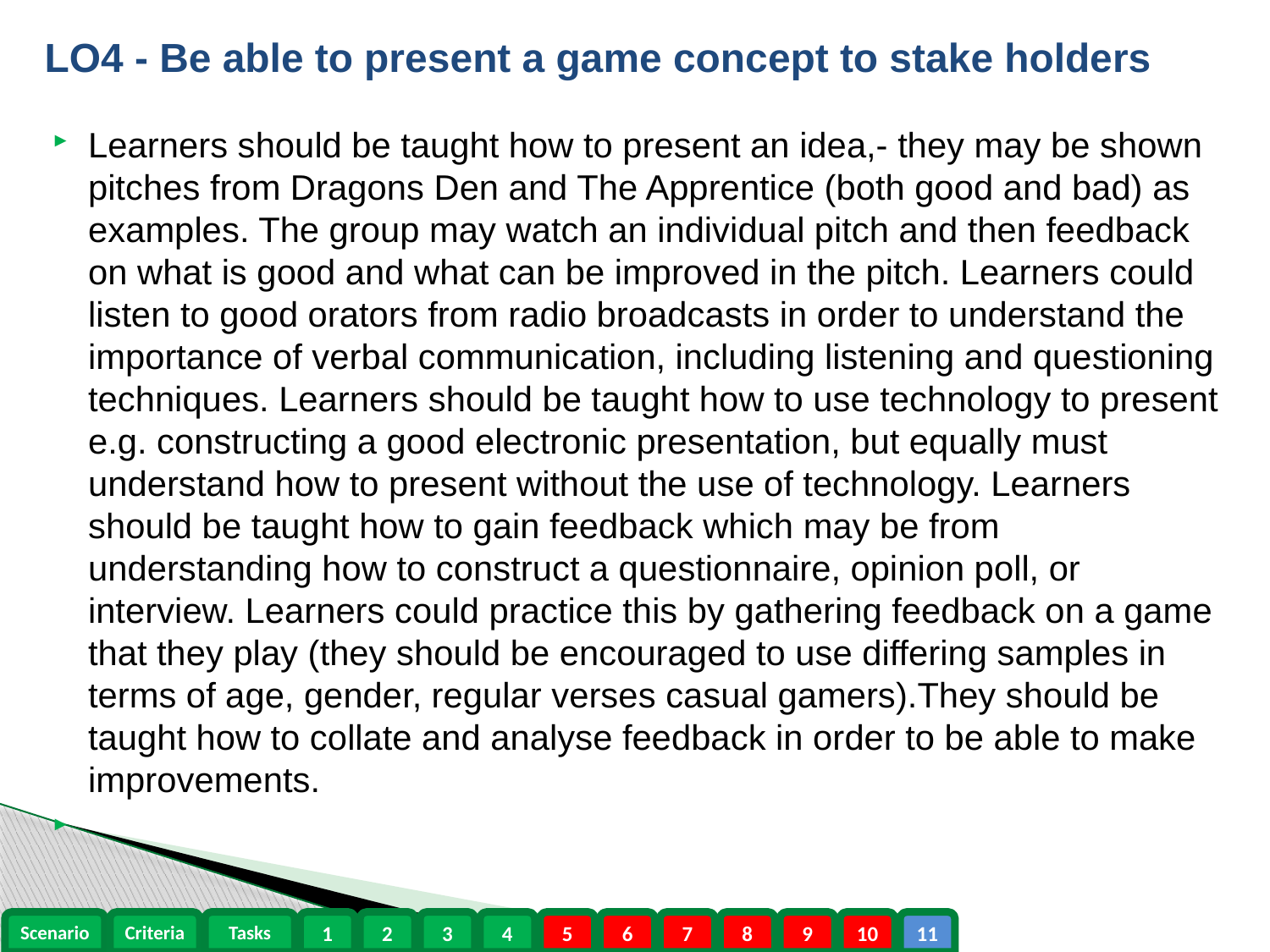

# LO4 - Be able to present a game concept to stake holders
Learners should be taught how to present an idea,- they may be shown pitches from Dragons Den and The Apprentice (both good and bad) as examples. The group may watch an individual pitch and then feedback on what is good and what can be improved in the pitch. Learners could listen to good orators from radio broadcasts in order to understand the importance of verbal communication, including listening and questioning techniques. Learners should be taught how to use technology to present e.g. constructing a good electronic presentation, but equally must understand how to present without the use of technology. Learners should be taught how to gain feedback which may be from understanding how to construct a questionnaire, opinion poll, or interview. Learners could practice this by gathering feedback on a game that they play (they should be encouraged to use differing samples in terms of age, gender, regular verses casual gamers).They should be taught how to collate and analyse feedback in order to be able to make improvements.